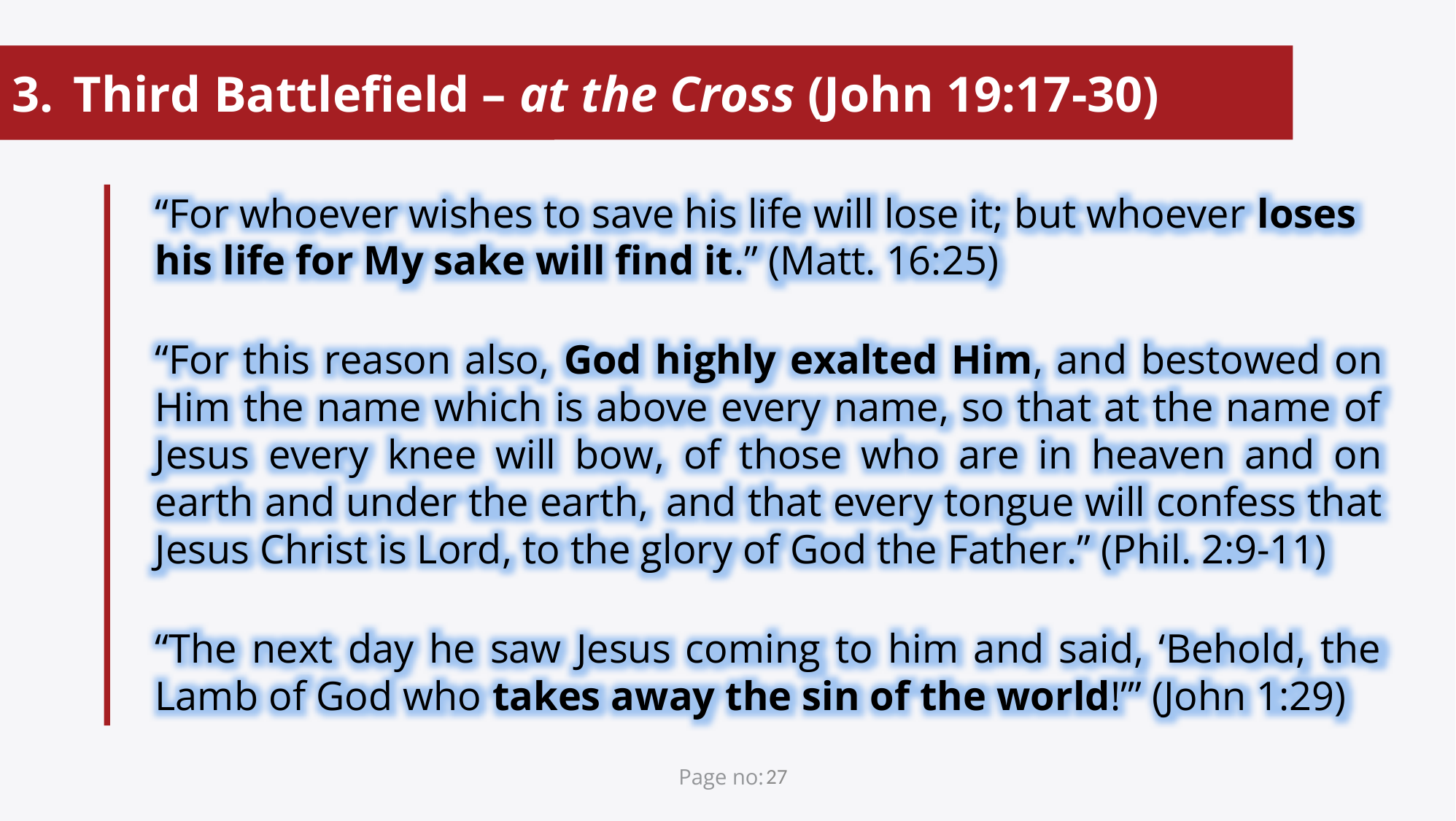

Third Battlefield – at the Cross (John 19:17-30)
“For whoever wishes to save his life will lose it; but whoever loses his life for My sake will find it.” (Matt. 16:25)
“For this reason also, God highly exalted Him, and bestowed on Him the name which is above every name, so that at the name of Jesus every knee will bow, of those who are in heaven and on earth and under the earth,  and that every tongue will confess that Jesus Christ is Lord, to the glory of God the Father.” (Phil. 2:9-11)
“The next day he saw Jesus coming to him and said, ‘Behold, the Lamb of God who takes away the sin of the world!’” (John 1:29)